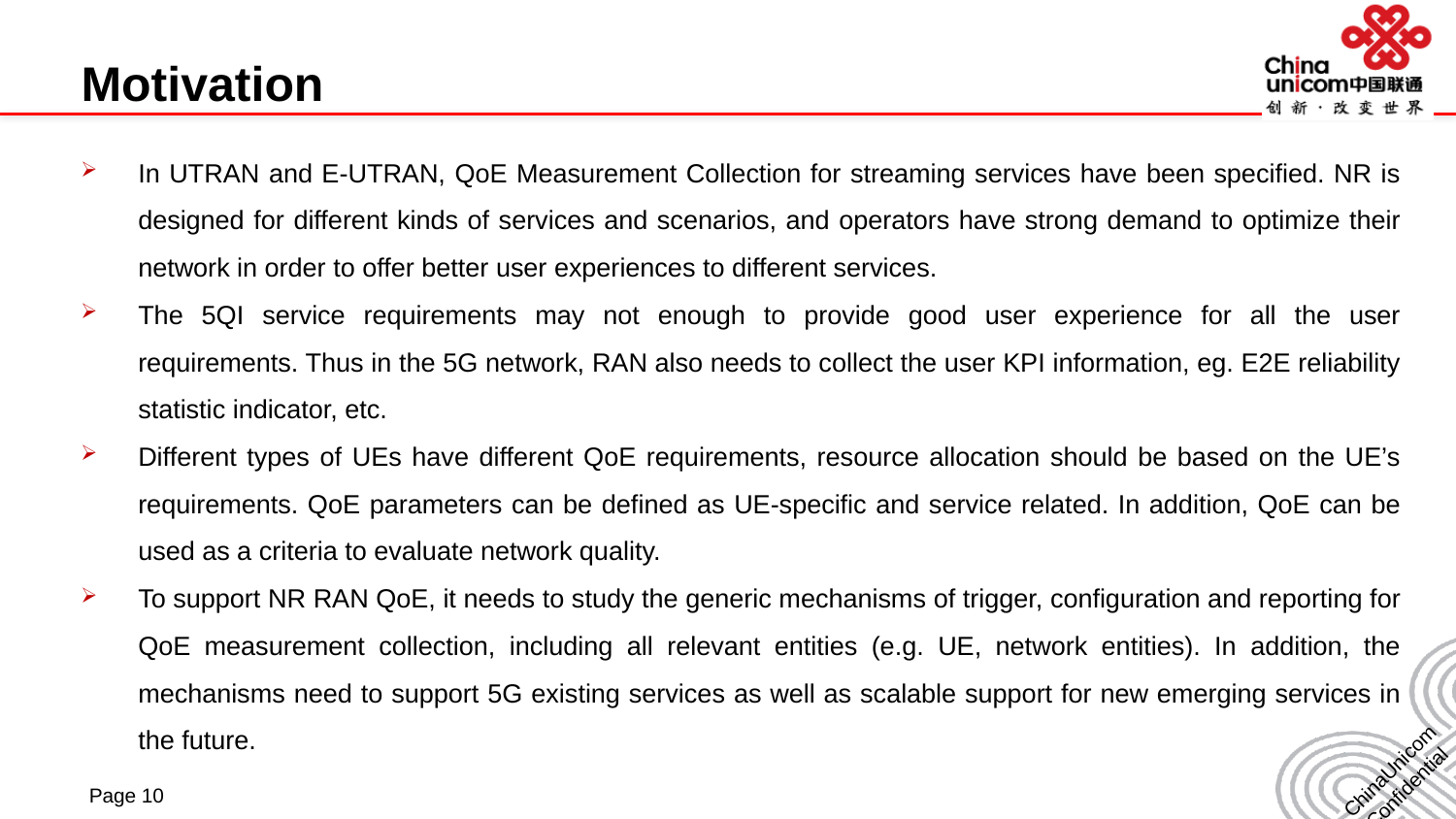

Motivation
In UTRAN and E-UTRAN, QoE Measurement Collection for streaming services have been specified. NR is designed for different kinds of services and scenarios, and operators have strong demand to optimize their network in order to offer better user experiences to different services.
The 5QI service requirements may not enough to provide good user experience for all the user requirements. Thus in the 5G network, RAN also needs to collect the user KPI information, eg. E2E reliability statistic indicator, etc.
Different types of UEs have different QoE requirements, resource allocation should be based on the UE’s requirements. QoE parameters can be defined as UE-specific and service related. In addition, QoE can be used as a criteria to evaluate network quality.
To support NR RAN QoE, it needs to study the generic mechanisms of trigger, configuration and reporting for QoE measurement collection, including all relevant entities (e.g. UE, network entities). In addition, the mechanisms need to support 5G existing services as well as scalable support for new emerging services in the future.

Page 10